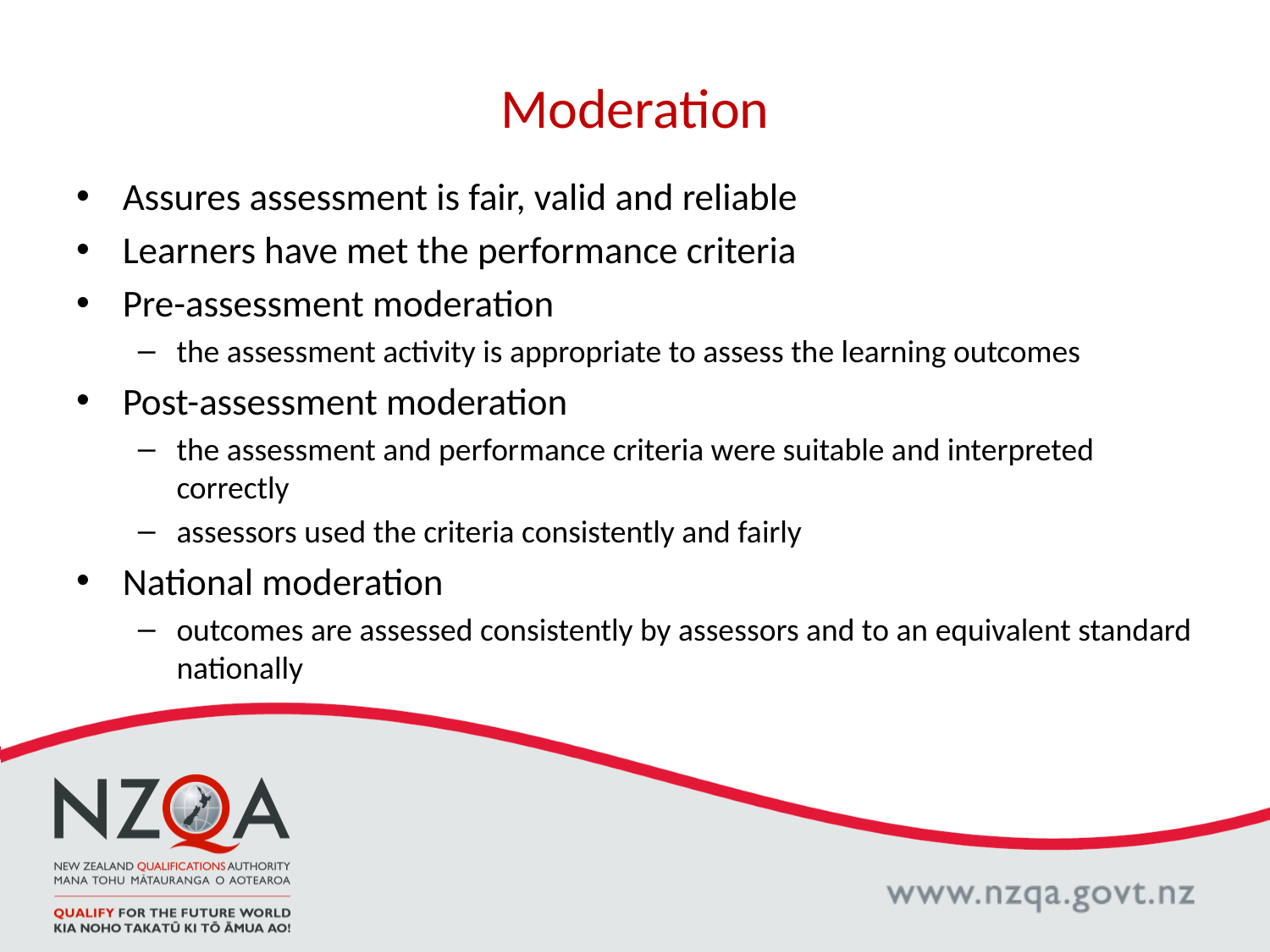

# Moderation
Assures assessment is fair, valid and reliable
Learners have met the performance criteria
Pre-assessment moderation
the assessment activity is appropriate to assess the learning outcomes
Post-assessment moderation
the assessment and performance criteria were suitable and interpreted correctly
assessors used the criteria consistently and fairly
National moderation
outcomes are assessed consistently by assessors and to an equivalent standard nationally